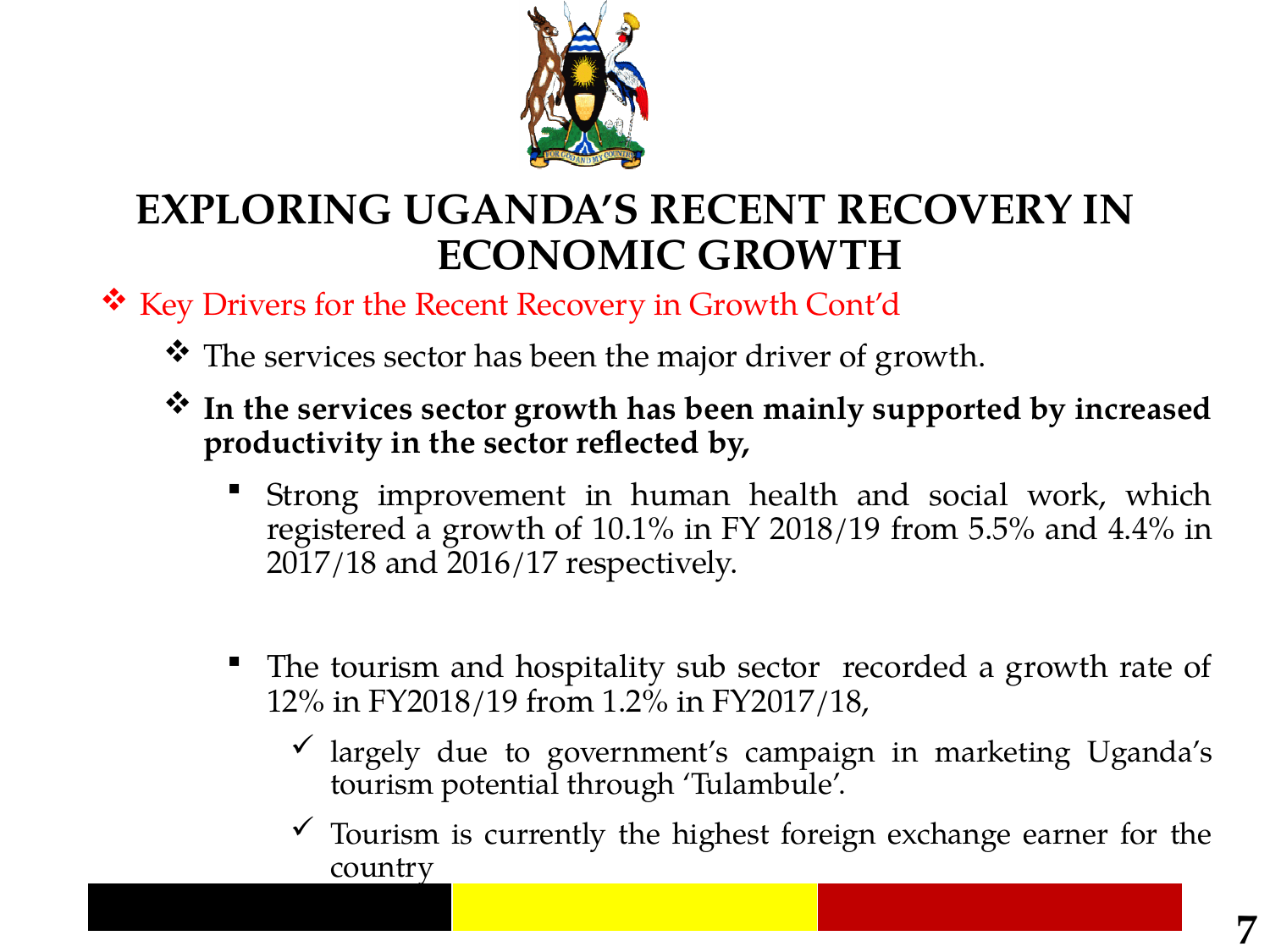

EXPLORING UGANDA’S RECENT RECOVERY IN ECONOMIC GROWTH

Key Drivers for the Recent Recovery in Growth Cont’d
The services sector has been the major driver of growth.
In the services sector growth has been mainly supported by increased productivity in the sector reflected by,
Strong improvement in human health and social work, which registered a growth of 10.1% in FY 2018/19 from 5.5% and 4.4% in 2017/18 and 2016/17 respectively.

The tourism and hospitality sub sector  recorded a growth rate of 12% in FY2018/19 from 1.2% in FY2017/18,
largely due to government’s campaign in marketing Uganda’s tourism potential through ‘Tulambule’.
Tourism is currently the highest foreign exchange earner for the country

7